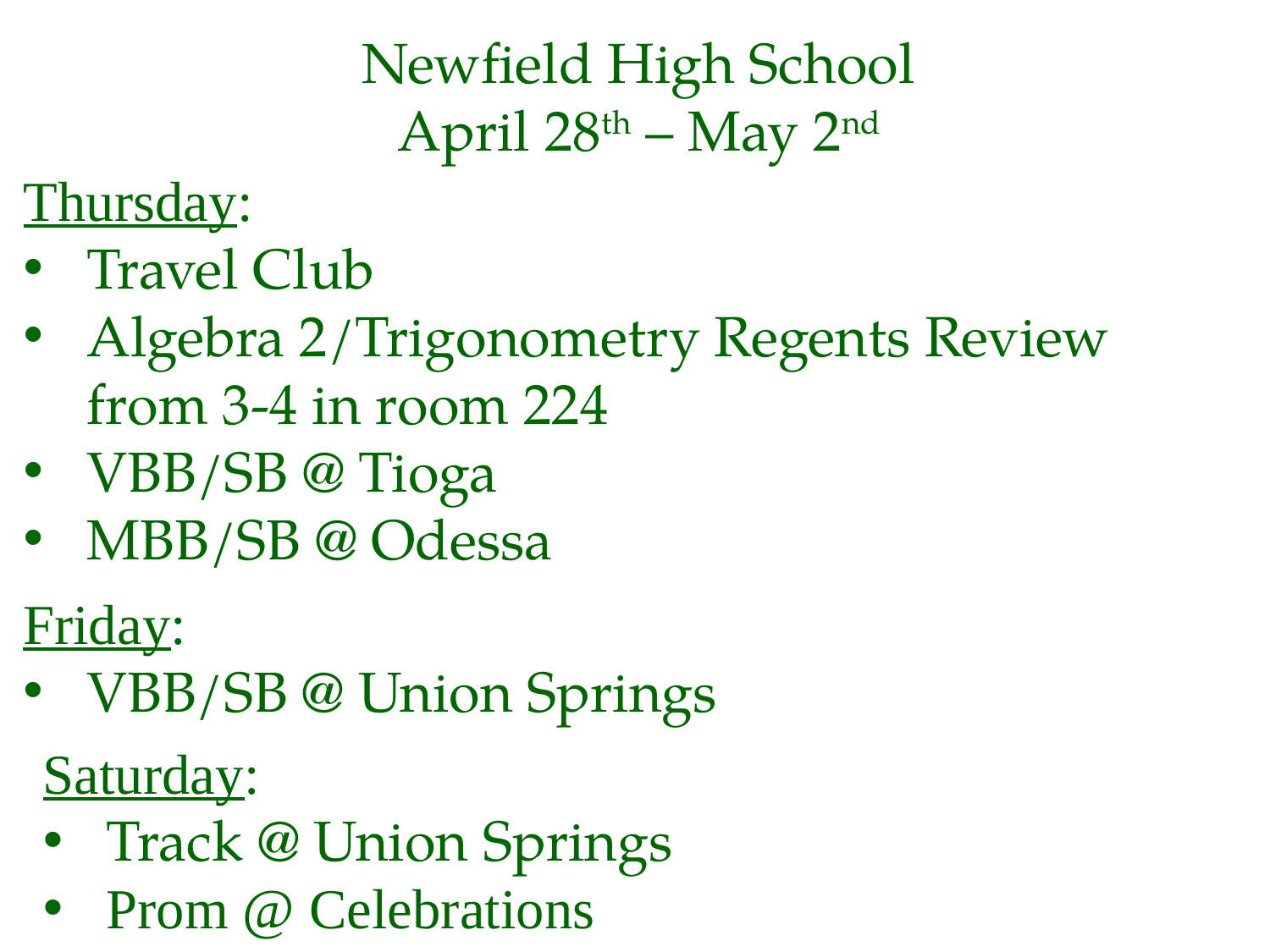

Newfield High School
April 28th – May 2nd
Thursday:
Travel Club
Algebra 2/Trigonometry Regents Review from 3-4 in room 224
VBB/SB @ Tioga
MBB/SB @ Odessa
Friday:
VBB/SB @ Union Springs
Saturday:
Track @ Union Springs
Prom @ Celebrations